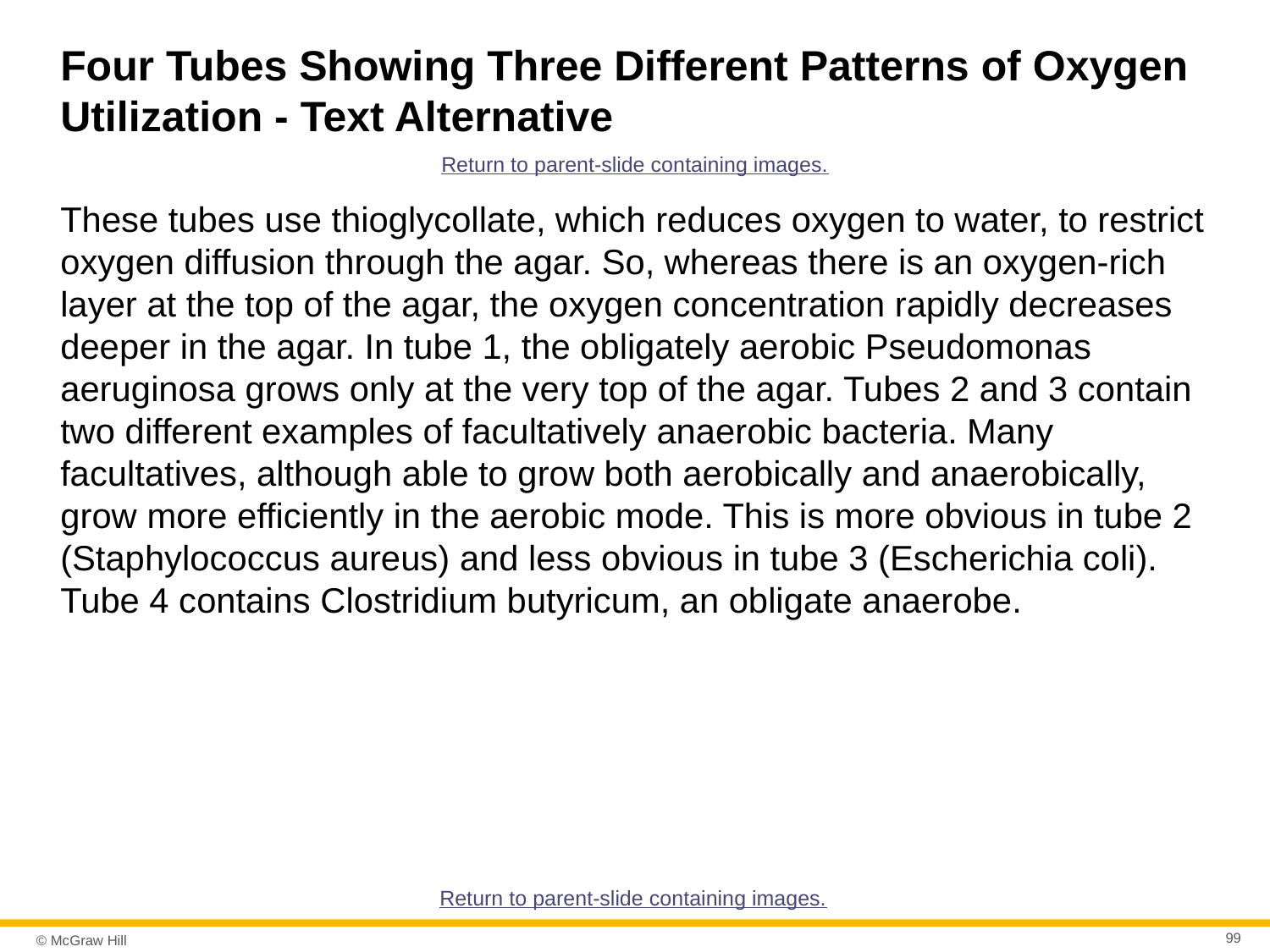

# Four Tubes Showing Three Different Patterns of Oxygen Utilization - Text Alternative
Return to parent-slide containing images.
These tubes use thioglycollate, which reduces oxygen to water, to restrict oxygen diffusion through the agar. So, whereas there is an oxygen-rich layer at the top of the agar, the oxygen concentration rapidly decreases deeper in the agar. In tube 1, the obligately aerobic Pseudomonas aeruginosa grows only at the very top of the agar. Tubes 2 and 3 contain two different examples of facultatively anaerobic bacteria. Many facultatives, although able to grow both aerobically and anaerobically, grow more efficiently in the aerobic mode. This is more obvious in tube 2 (Staphylococcus aureus) and less obvious in tube 3 (Escherichia coli). Tube 4 contains Clostridium butyricum, an obligate anaerobe.
Return to parent-slide containing images.